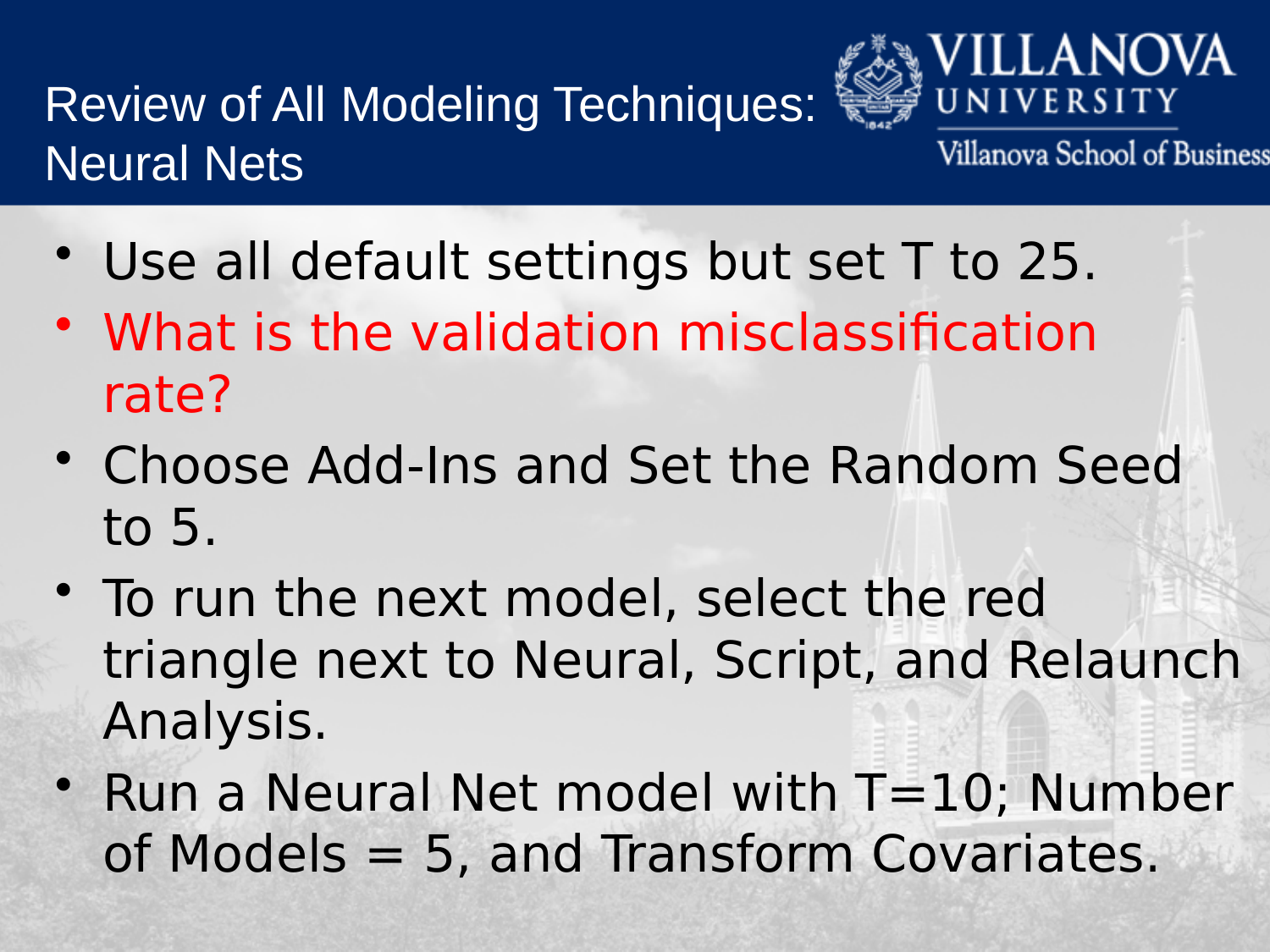

Review of All Modeling Techniques:
Neural Nets
Use all default settings but set T to 25.
What is the validation misclassification rate?
Choose Add-Ins and Set the Random Seed to 5.
To run the next model, select the red triangle next to Neural, Script, and Relaunch Analysis.
Run a Neural Net model with T=10; Number of Models = 5, and Transform Covariates.